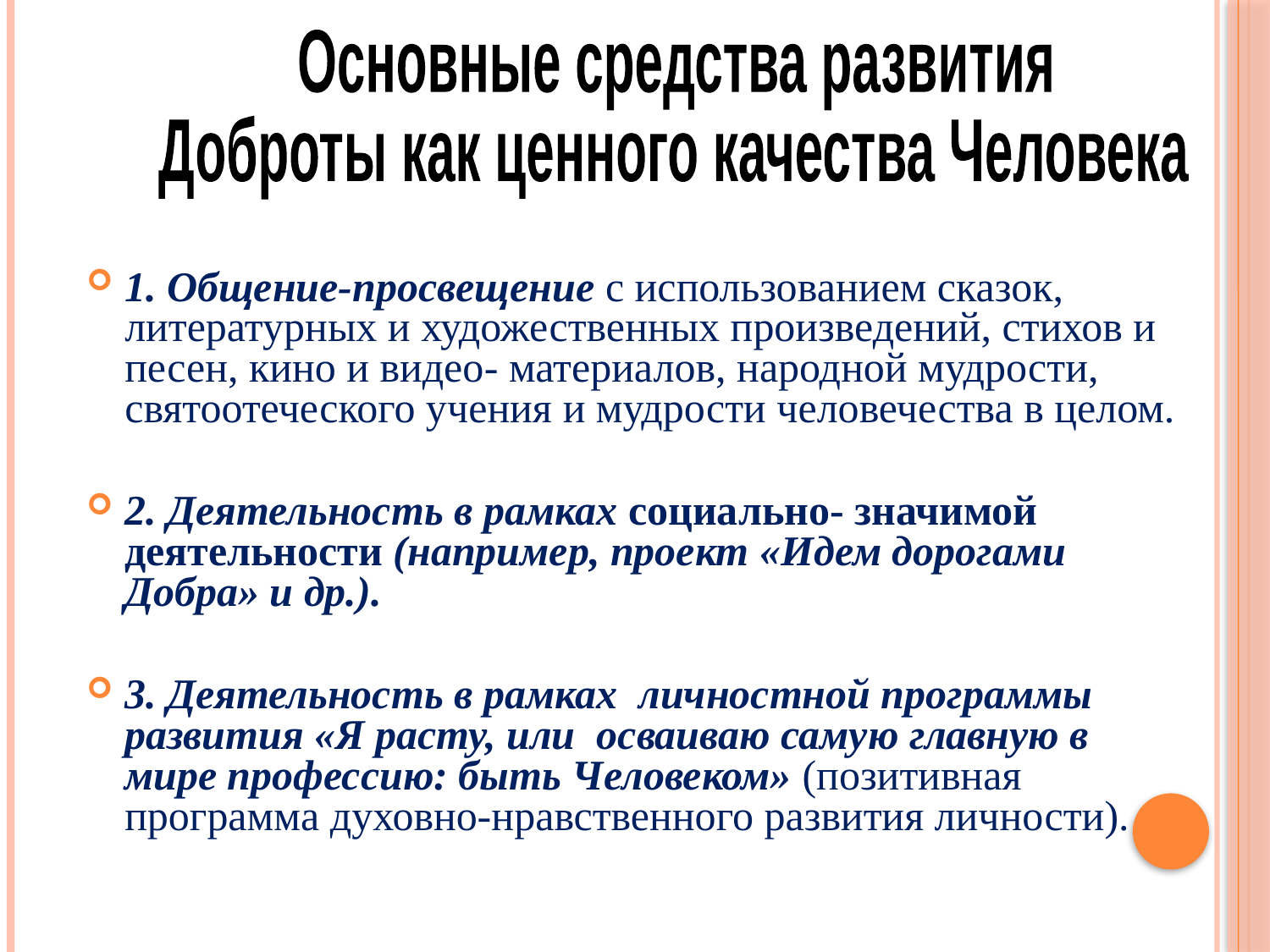

Основные средства развития
Доброты как ценного качества Человека

1. Общение-просвещение с использованием сказок, литературных и художественных произведений, стихов и песен, кино и видео- материалов, народной мудрости, святоотеческого учения и мудрости человечества в целом.

2. Деятельность в рамках социально- значимой деятельности (например, проект «Идем дорогами Добра» и др.).

3. Деятельность в рамках  личностной программы развития «Я расту, или  осваиваю самую главную в мире профессию: быть Человеком» (позитивная программа духовно-нравственного развития личности).